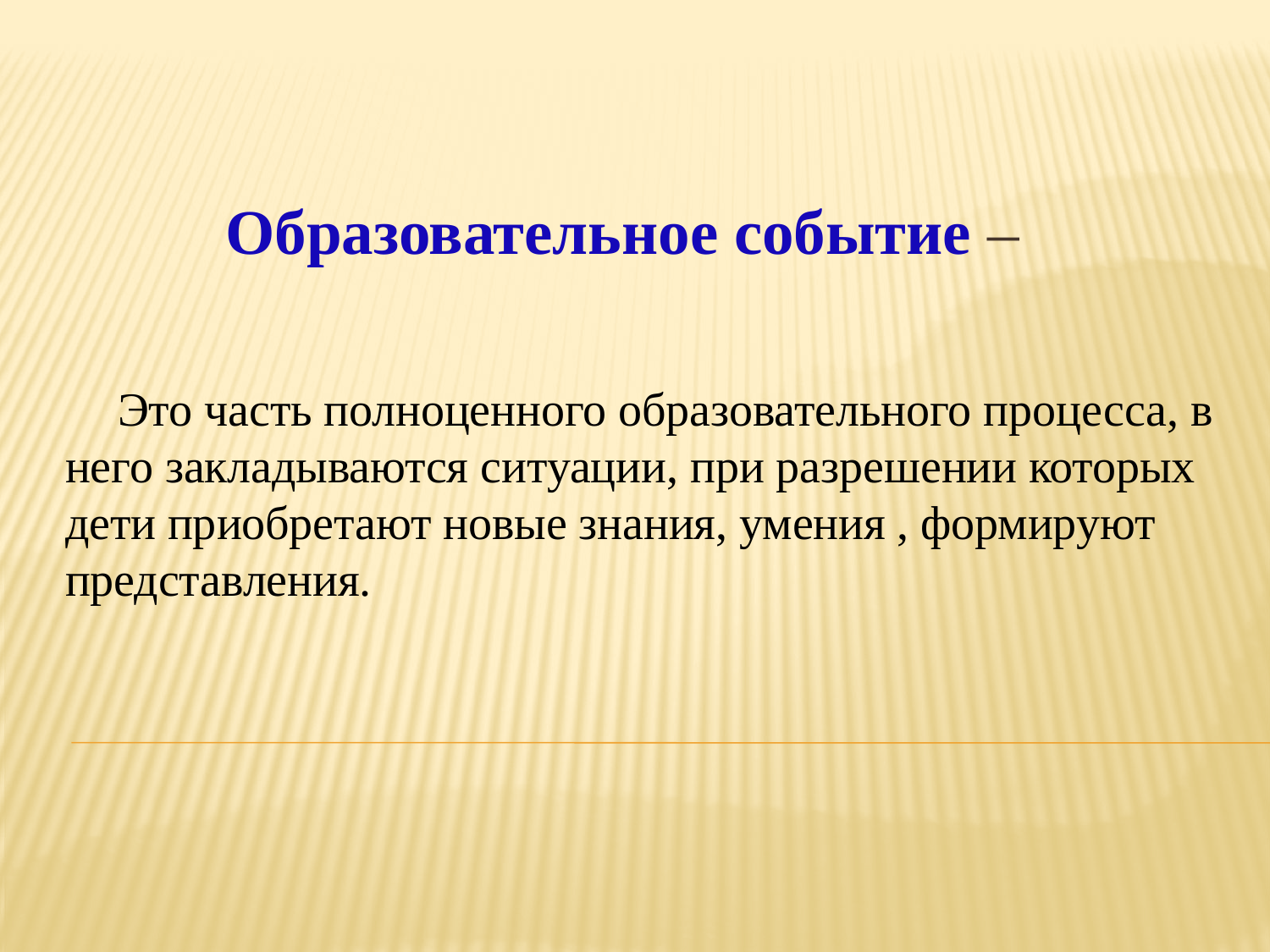

Образовательное событие –
# Это часть полноценного образовательного процесса, в него закладываются ситуации, при разрешении которых дети приобретают новые знания, умения , формируют представления.